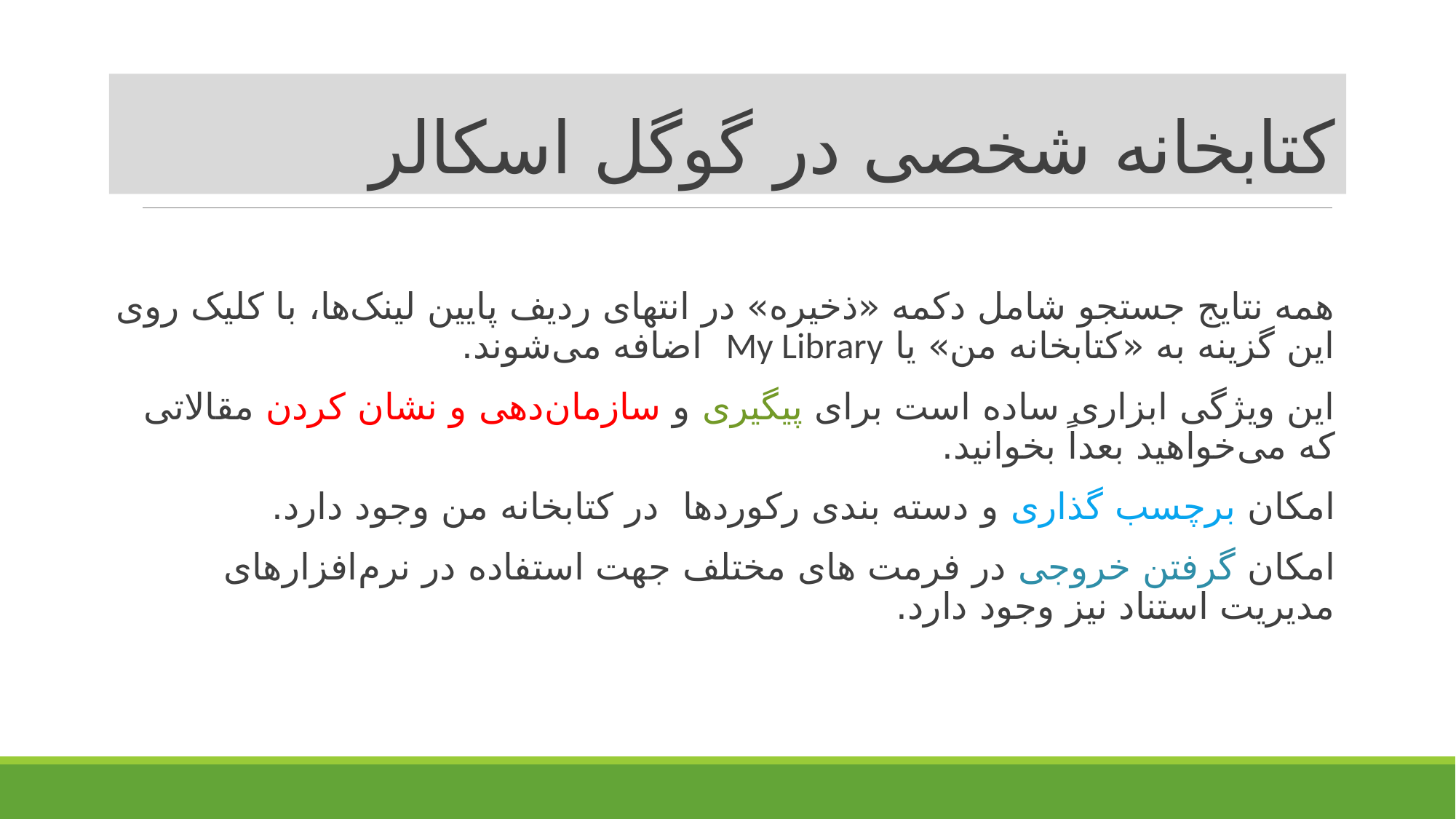

# کتابخانه شخصی در گوگل اسکالر
همه نتایج جستجو شامل دکمه «ذخیره» در انتهای ردیف پایین لینک‌ها، با کلیک روی این گزینه به «کتابخانه من» یا My Library  اضافه می‌شوند.
این ویژگی ابزاری ساده است برای پیگیری و سازمان‌دهی و نشان کردن مقالاتی که می‌خواهید بعداً بخوانید.
امکان برچسب گذاری و دسته بندی رکوردها  در کتابخانه من وجود دارد.
امکان گرفتن خروجی در فرمت های مختلف جهت استفاده در نرم‌افزارهای مدیریت استناد نیز وجود دارد.